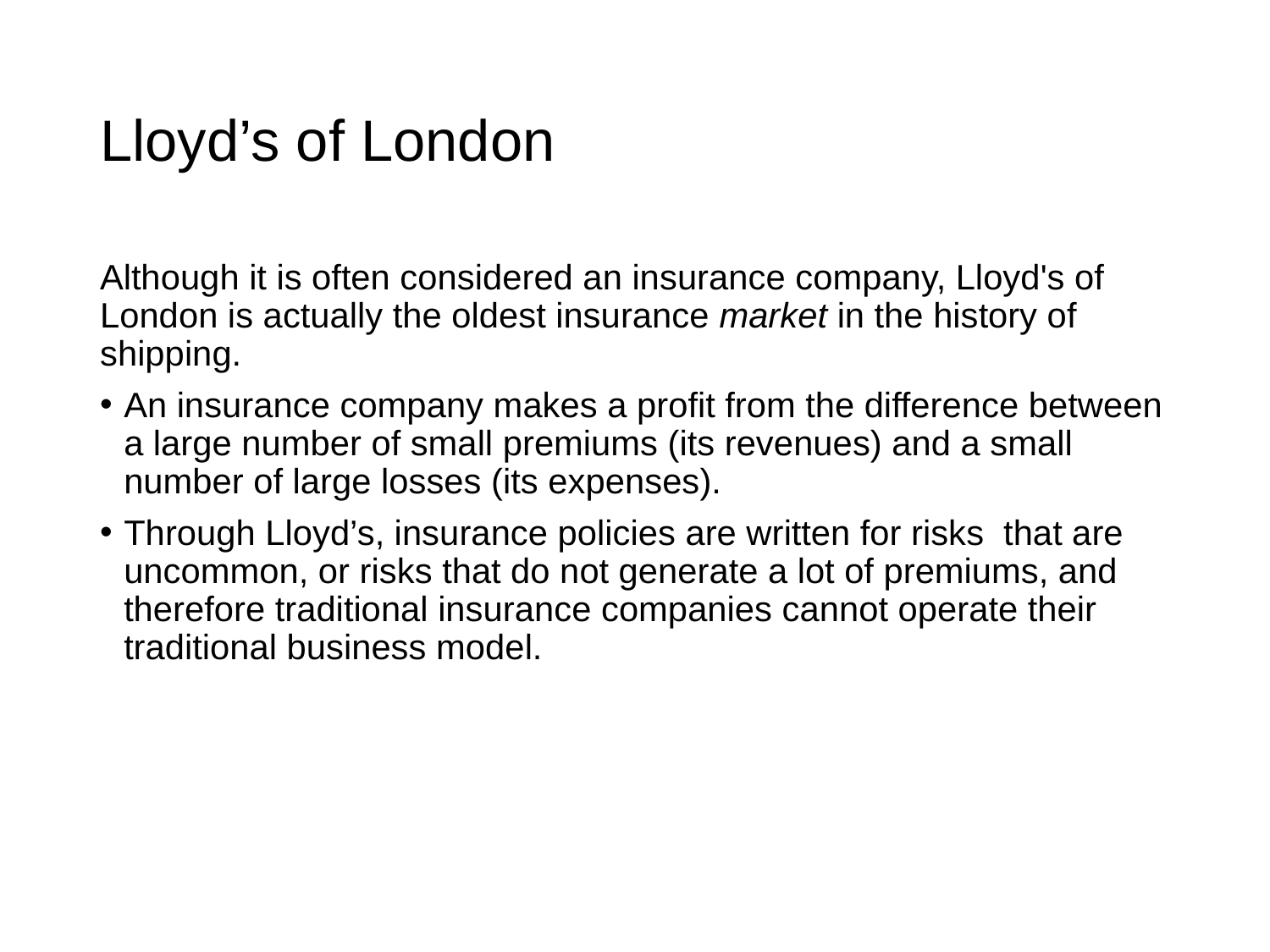

# Lloyd’s of London
Although it is often considered an insurance company, Lloyd's of London is actually the oldest insurance market in the history of shipping.
An insurance company makes a profit from the difference between a large number of small premiums (its revenues) and a small number of large losses (its expenses).
Through Lloyd’s, insurance policies are written for risks  that are uncommon, or risks that do not generate a lot of premiums, and therefore traditional insurance companies cannot operate their traditional business model.